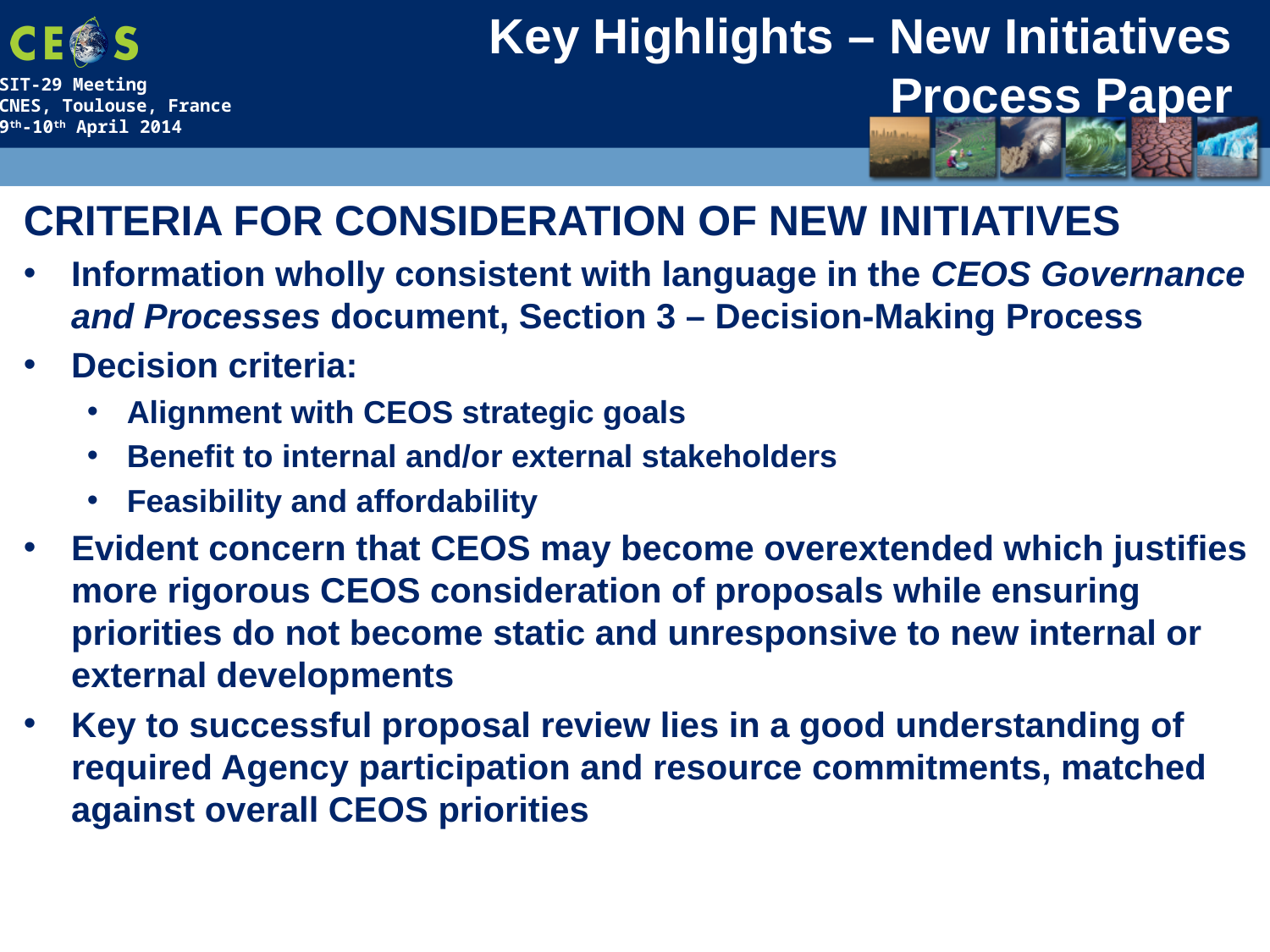

# Key Highlights – New Initiatives Process Paper
Criteria for Consideration of New Initiatives
Information wholly consistent with language in the CEOS Governance and Processes document, Section 3 – Decision-Making Process
Decision criteria:
Alignment with CEOS strategic goals
Benefit to internal and/or external stakeholders
Feasibility and affordability
Evident concern that CEOS may become overextended which justifies more rigorous CEOS consideration of proposals while ensuring priorities do not become static and unresponsive to new internal or external developments
Key to successful proposal review lies in a good understanding of required Agency participation and resource commitments, matched against overall CEOS priorities